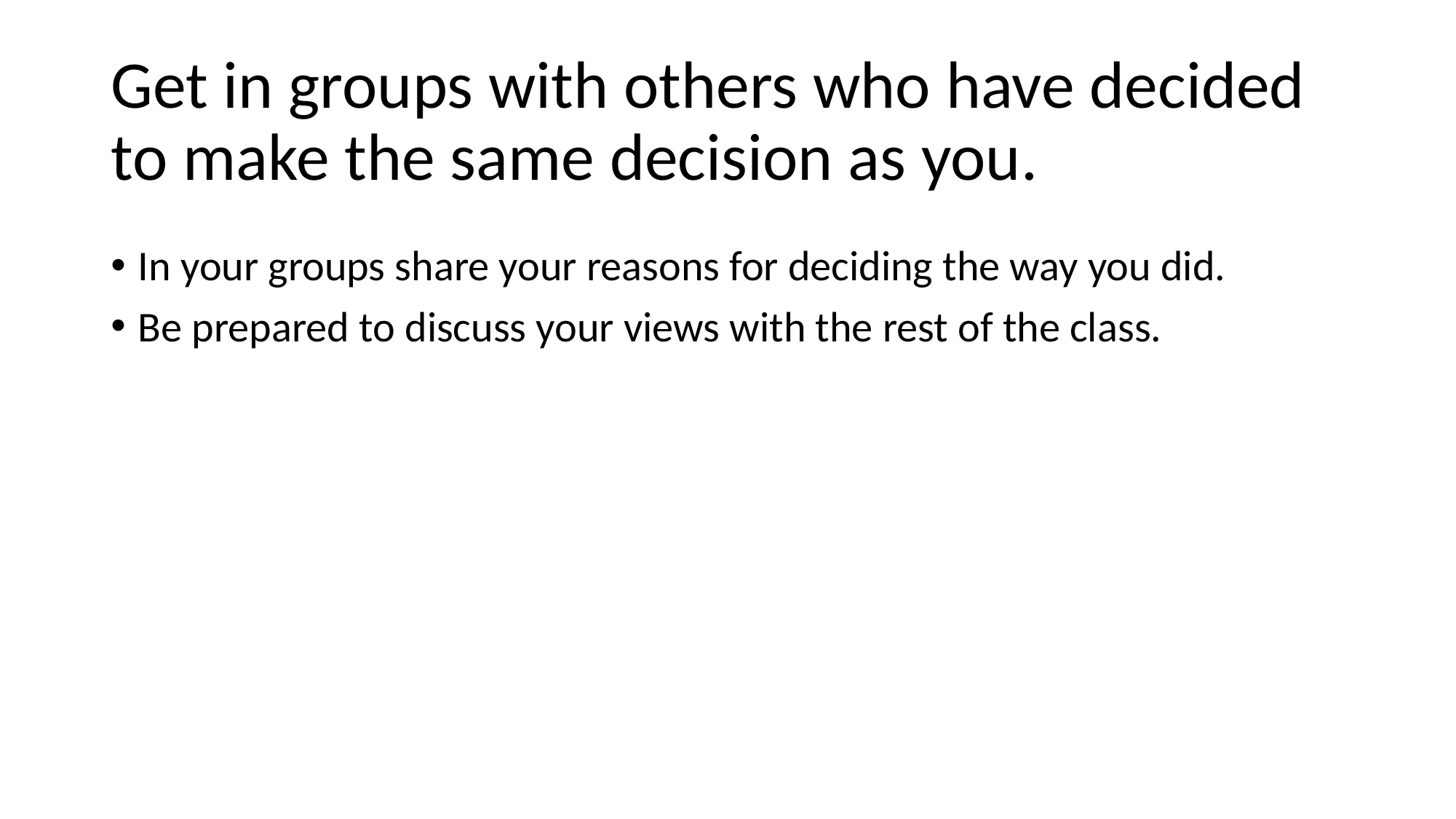

# Get in groups with others who have decided to make the same decision as you.
In your groups share your reasons for deciding the way you did.
Be prepared to discuss your views with the rest of the class.